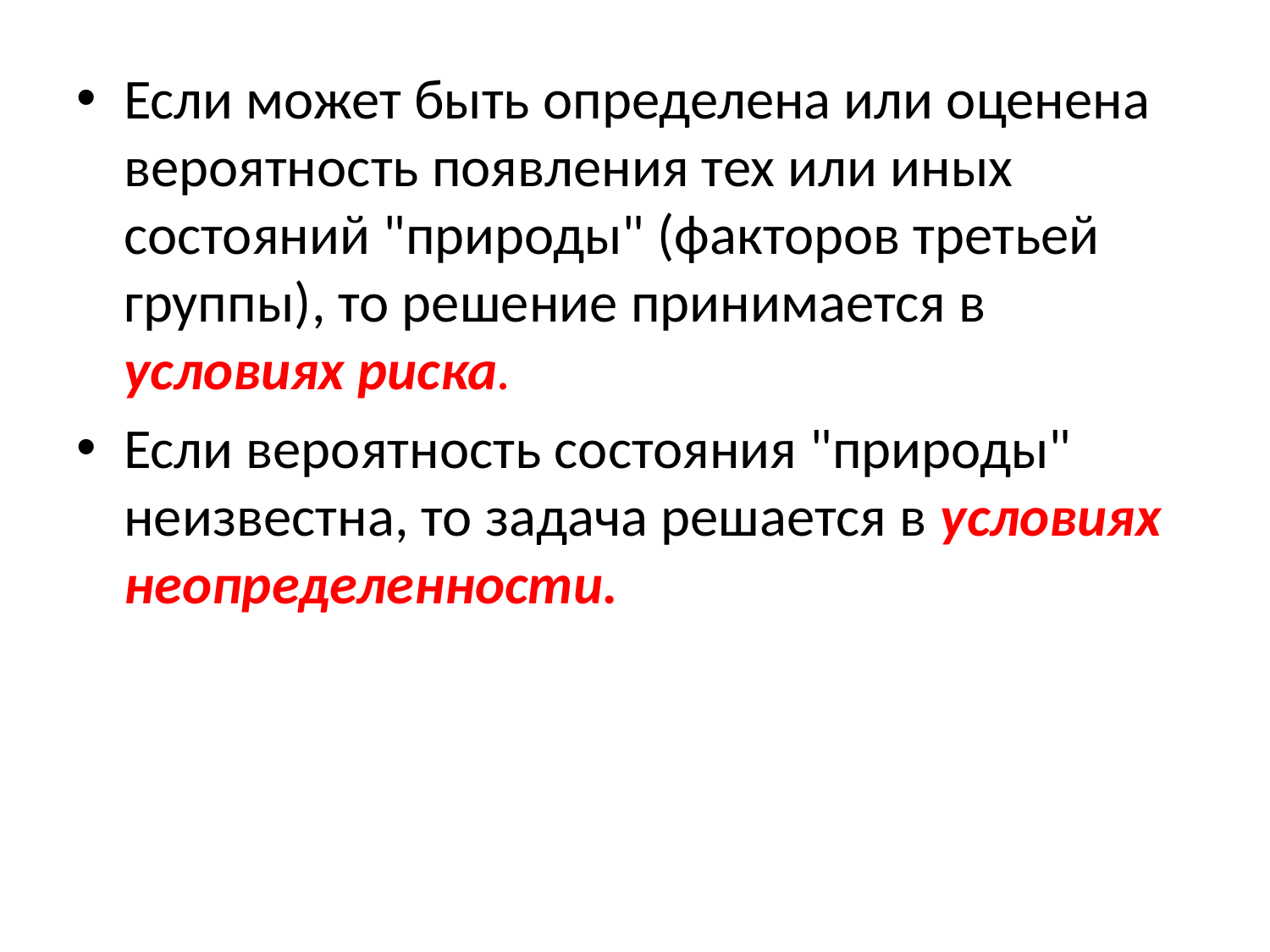

Если может быть определена или оценена вероятность появления тех или иных состояний "природы" (факторов третьей группы), то решение принимается в условиях риска.
Если вероятность состояния "природы" неизвестна, то задача решается в условиях неопределенности.